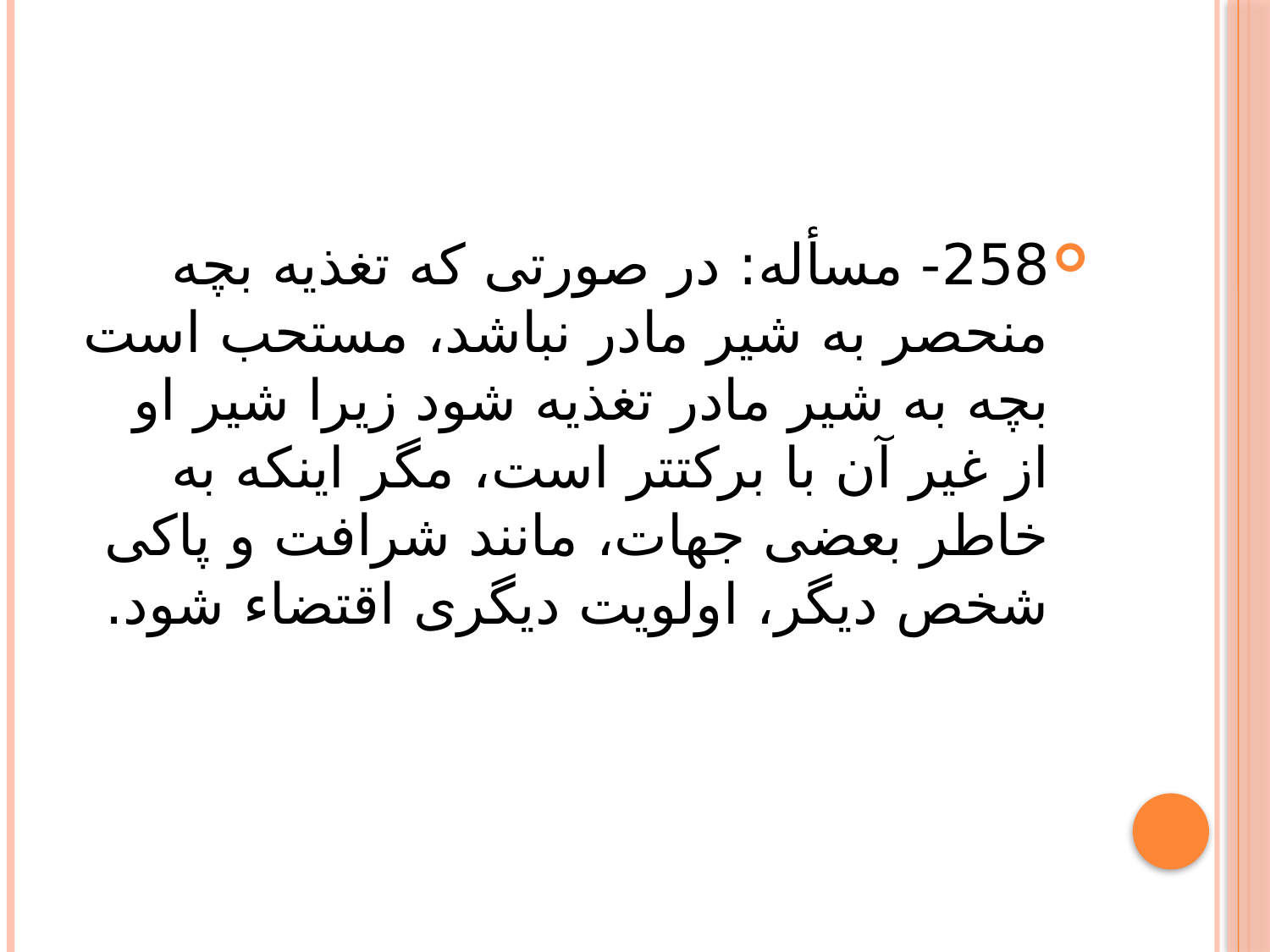

#
258- مسأله: در صورتى كه تغذيه بچه منحصر به شير مادر نباشد، مستحب است بچه به شير مادر تغذيه شود زيرا شير او از غير آن با بركت‏تر است، مگر اينكه به خاطر بعضى جهات، مانند شرافت و پاكى شخص ديگر، اولويت ديگرى اقتضاء شود.